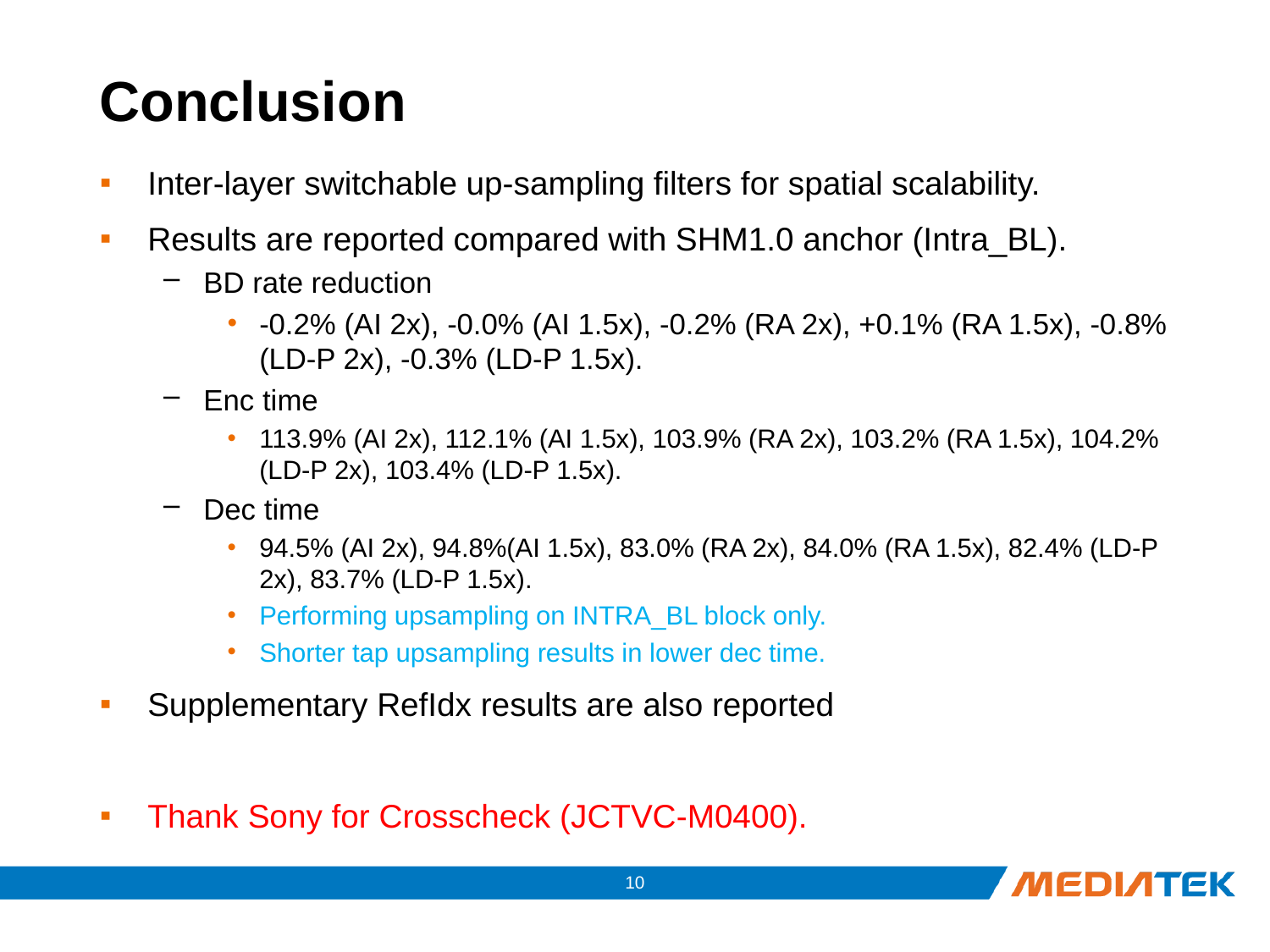

# Conclusion
Inter-layer switchable up-sampling filters for spatial scalability.
Results are reported compared with SHM1.0 anchor (Intra_BL).
BD rate reduction
-0.2% (AI 2x), -0.0% (AI 1.5x), -0.2% (RA 2x), +0.1% (RA 1.5x), -0.8% (LD-P 2x), -0.3% (LD-P 1.5x).
Enc time
113.9% (AI 2x), 112.1% (AI 1.5x), 103.9% (RA 2x), 103.2% (RA 1.5x), 104.2% (LD-P 2x), 103.4% (LD-P 1.5x).
Dec time
94.5% (AI 2x), 94.8%(AI 1.5x), 83.0% (RA 2x), 84.0% (RA 1.5x), 82.4% (LD-P 2x), 83.7% (LD-P 1.5x).
Performing upsampling on INTRA_BL block only.
Shorter tap upsampling results in lower dec time.
Supplementary RefIdx results are also reported

Thank Sony for Crosscheck (JCTVC-M0400).
10